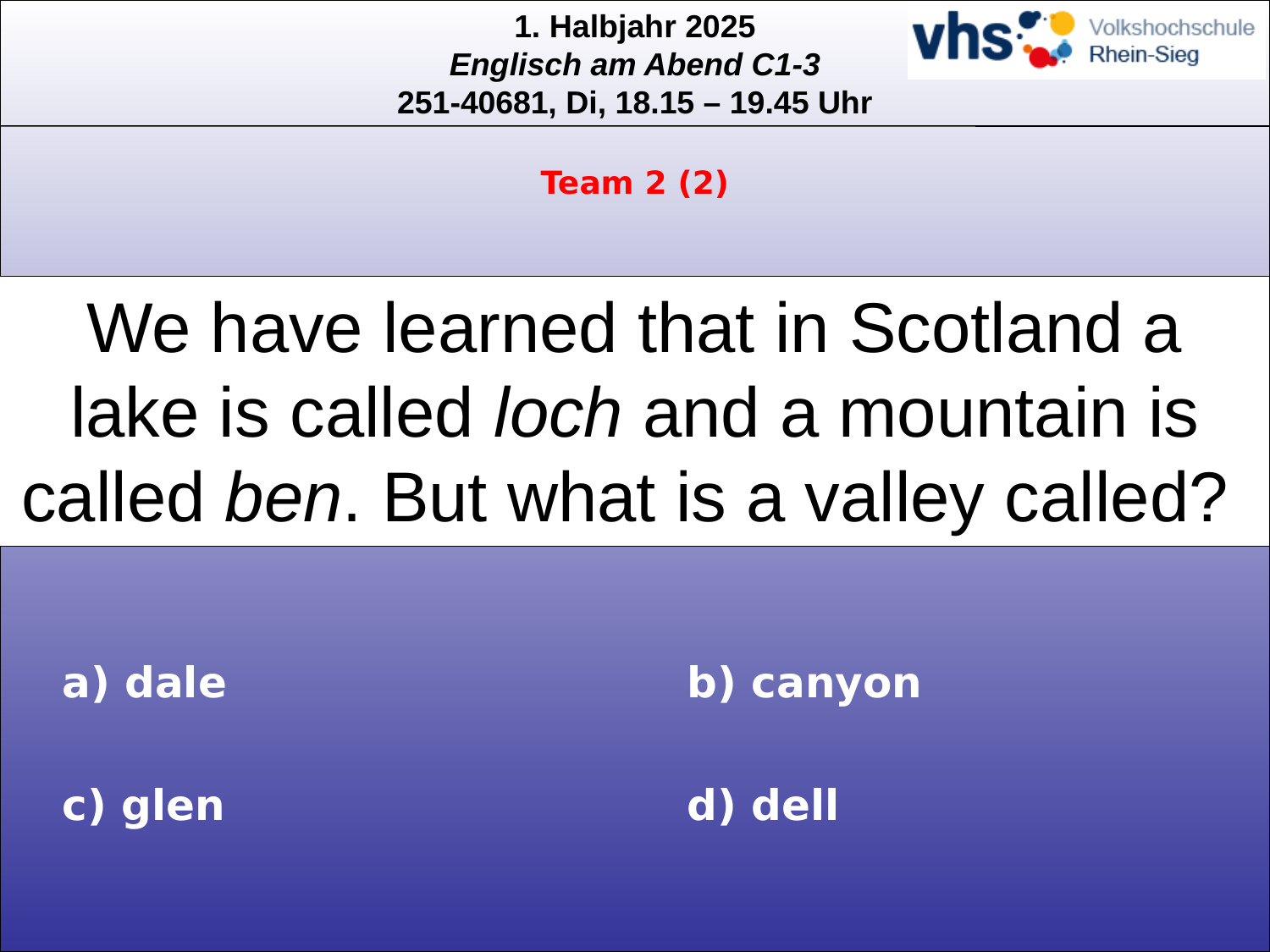

Team 2 (2)
We have learned that in Scotland a lake is called loch and a mountain is called ben. But what is a valley called?
 dale
b) canyon
c) glen
d) dell